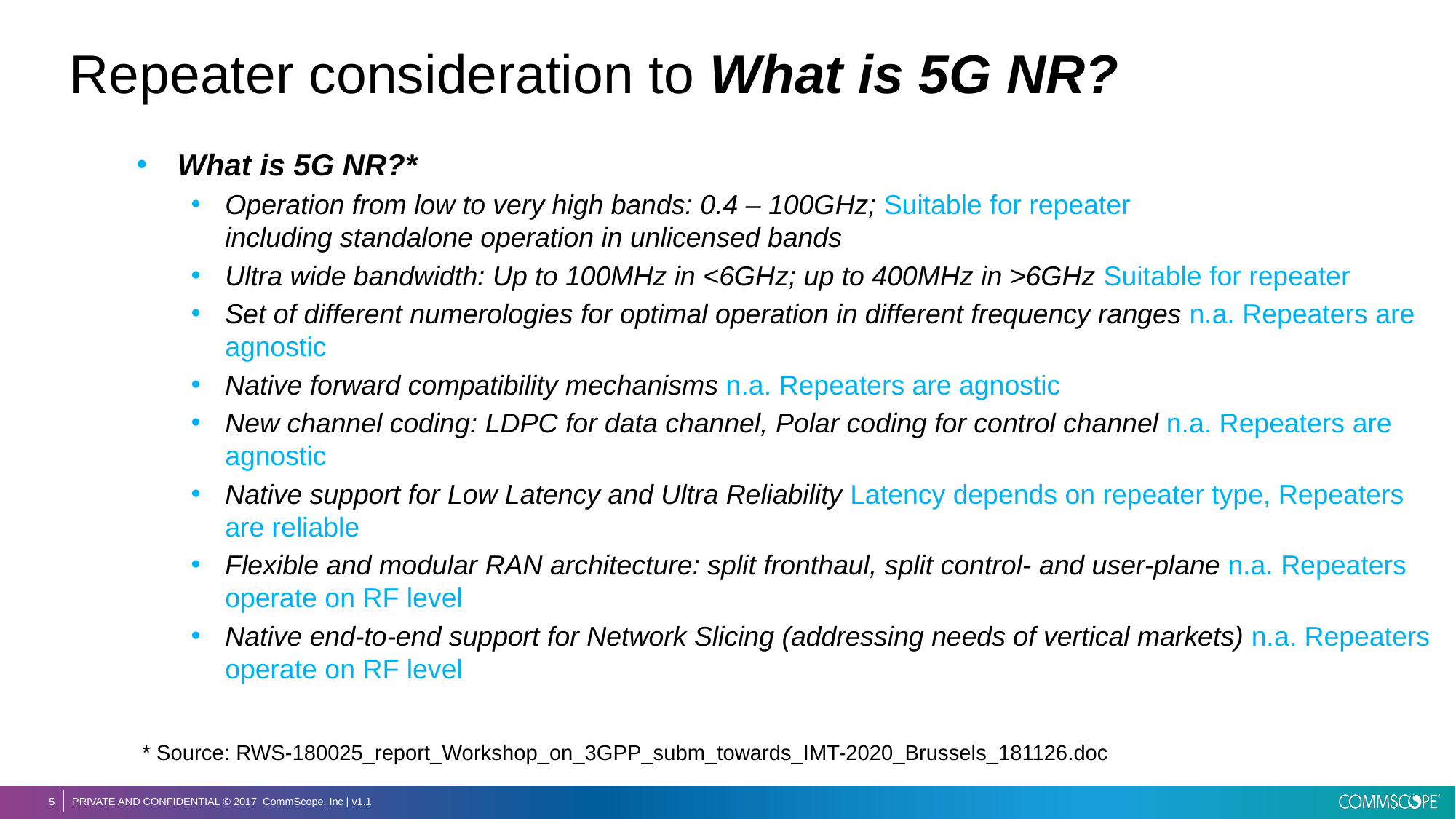

# Repeater consideration to What is 5G NR?
What is 5G NR?*
Operation from low to very high bands: 0.4 – 100GHz; Suitable for repeater
including standalone operation in unlicensed bands
Ultra wide bandwidth: Up to 100MHz in <6GHz; up to 400MHz in >6GHz Suitable for repeater
Set of different numerologies for optimal operation in different frequency ranges n.a. Repeaters are agnostic
Native forward compatibility mechanisms n.a. Repeaters are agnostic
New channel coding: LDPC for data channel, Polar coding for control channel n.a. Repeaters are agnostic
Native support for Low Latency and Ultra Reliability Latency depends on repeater type, Repeaters are reliable
Flexible and modular RAN architecture: split fronthaul, split control- and user-plane n.a. Repeaters operate on RF level
Native end-to-end support for Network Slicing (addressing needs of vertical markets) n.a. Repeaters operate on RF level

 * Source: RWS-180025_report_Workshop_on_3GPP_subm_towards_IMT-2020_Brussels_181126.doc